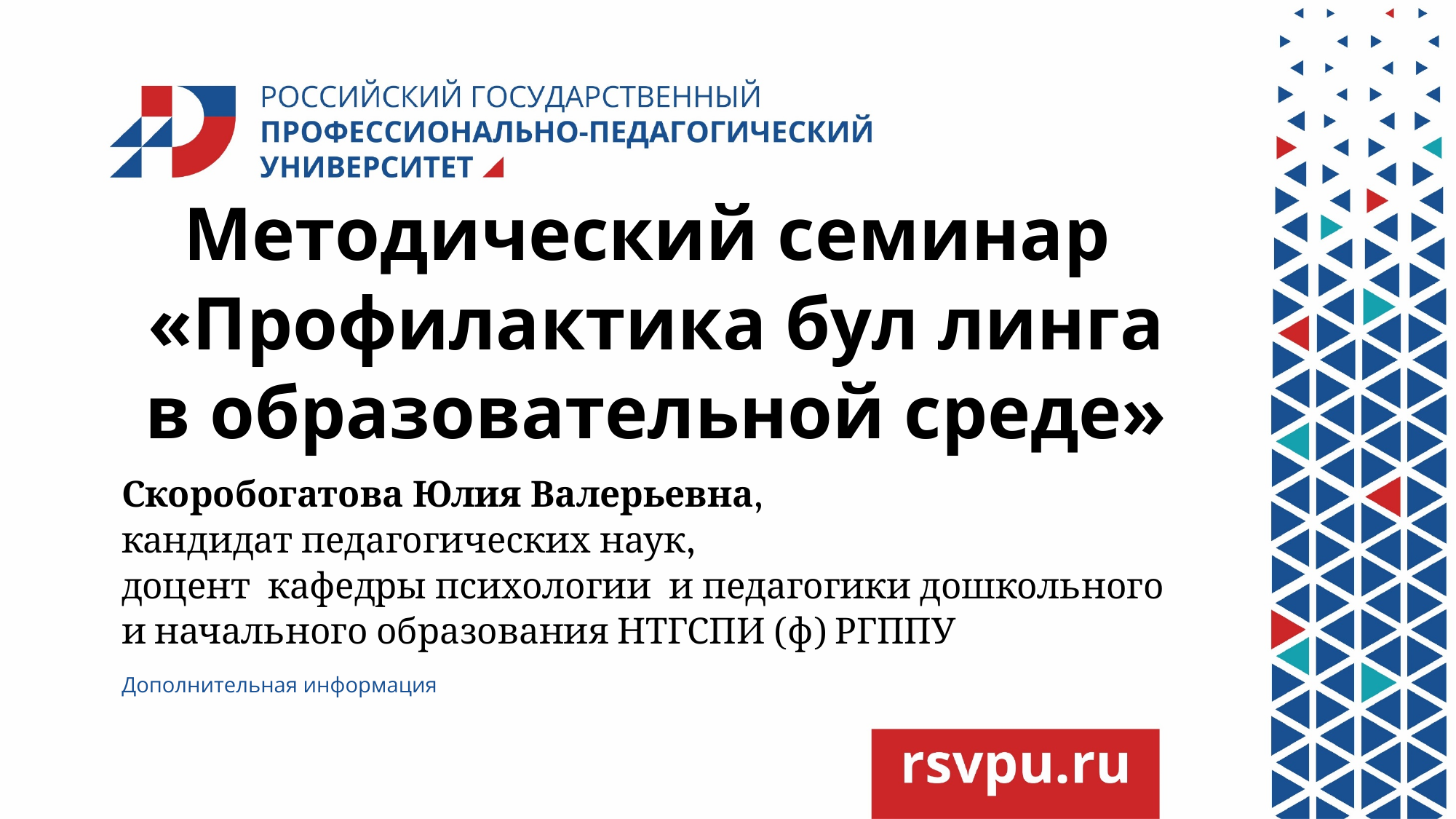

# Методический семинар «Профилактика бул линга в образовательной среде»
Скоробогатова Юлия Валерьевна,
кандидат педагогических наук,
доцент  кафедры психологии  и педагогики дошкольного и начального образования НТГСПИ (ф) РГППУ